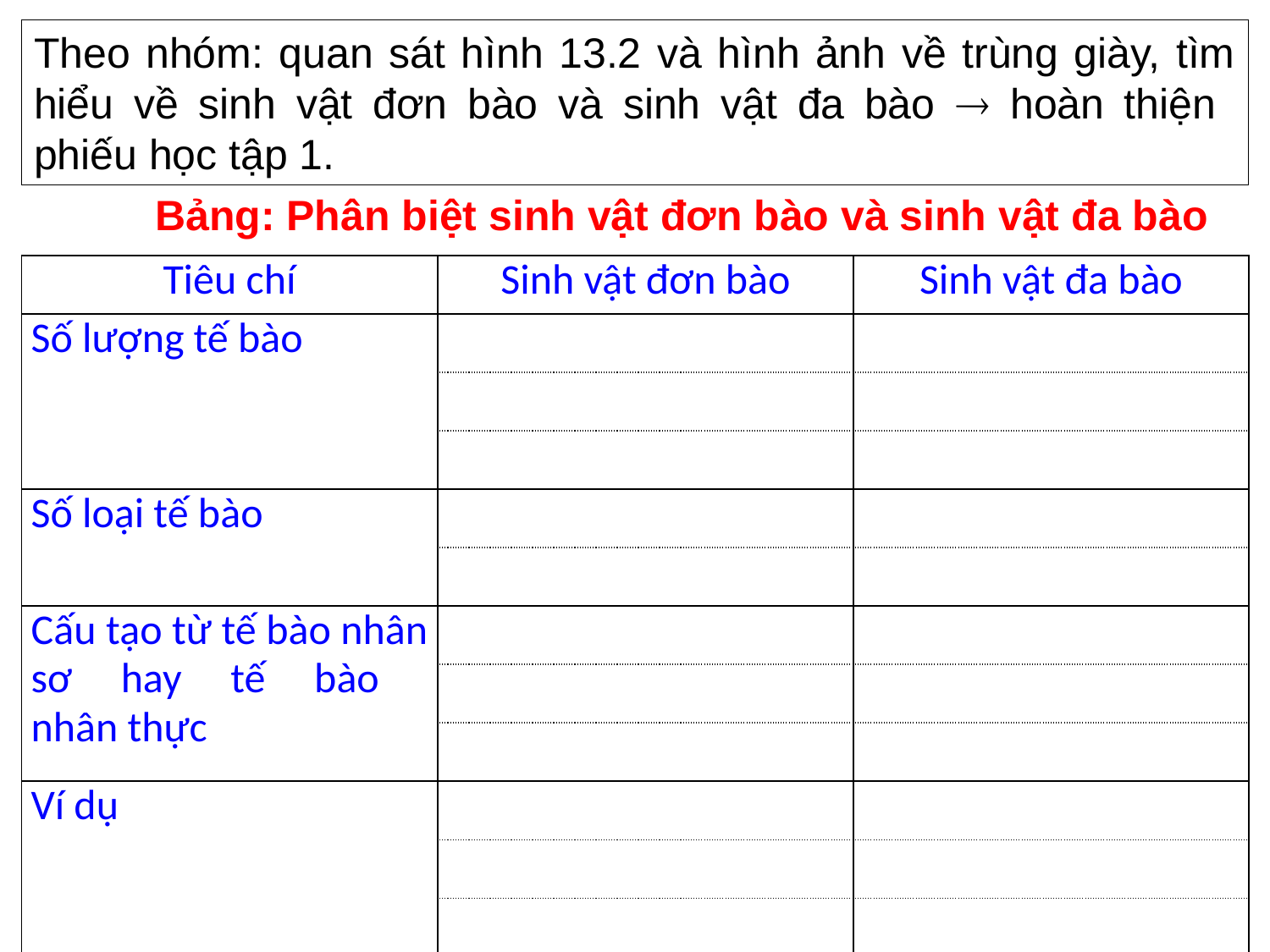

Theo nhóm: quan sát hình 13.2 và hình ảnh về trùng giày, tìm hiểu về sinh vật đơn bào và sinh vật đa bào → hoàn thiện
phiếu học tập 1.
Bảng: Phân biệt sinh vật đơn bào và sinh vật đa bào
| Tiêu chí | Sinh vật đơn bào | Sinh vật đa bào |
| --- | --- | --- |
| Số lượng tế bào |  |  |
|  |  |  |
|  |  |  |
| Số loại tế bào |  |  |
|  |  |  |
| Cấu tạo từ tế bào nhân sơ hay tế bào nhân thực |  |  |
|  |  |  |
|  |  |  |
| Ví dụ |  |  |
|  |  |  |
|  |  |  |